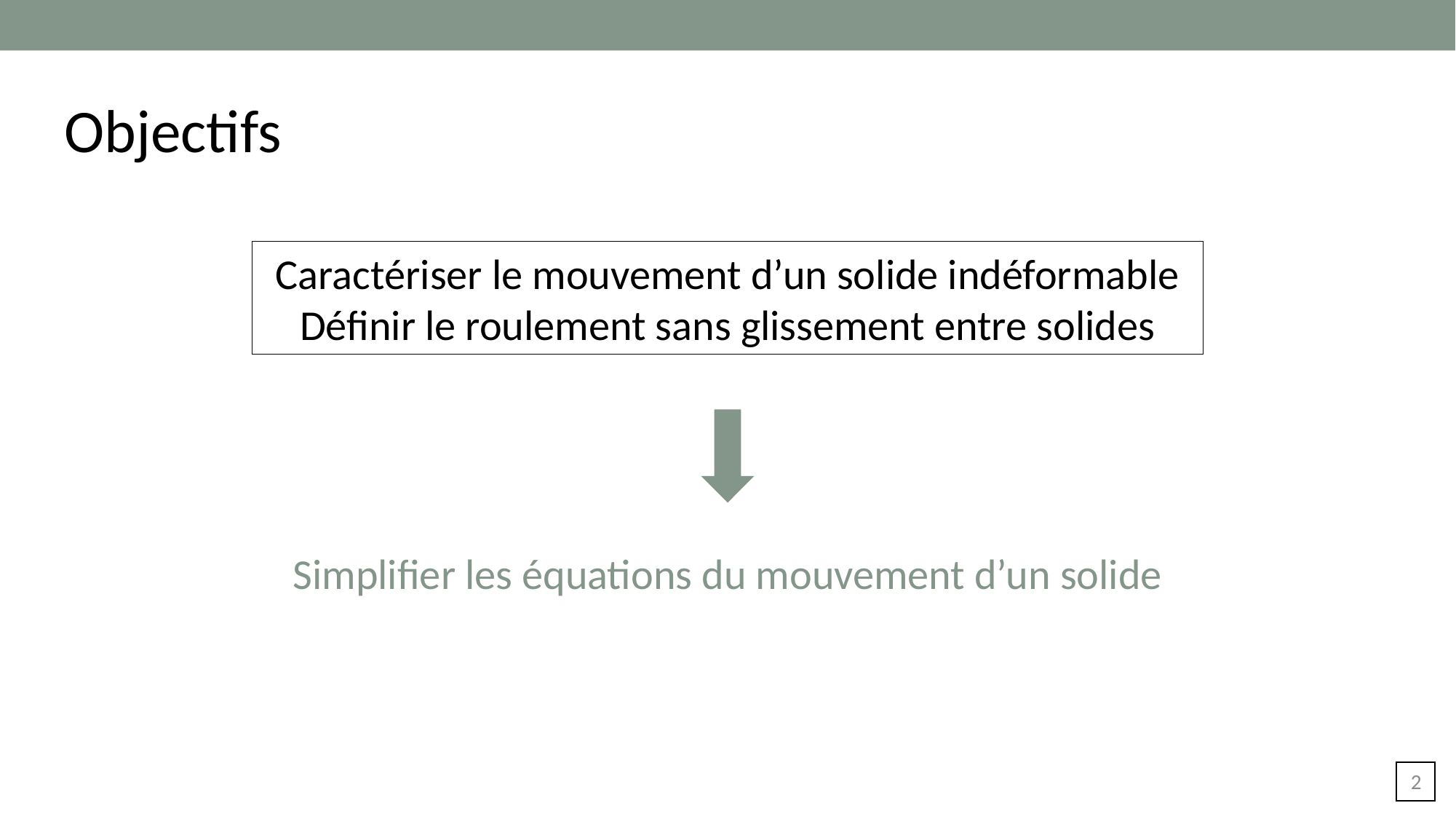

Objectifs
Caractériser le mouvement d’un solide indéformable
Définir le roulement sans glissement entre solides

Simplifier les équations du mouvement d’un solide
2